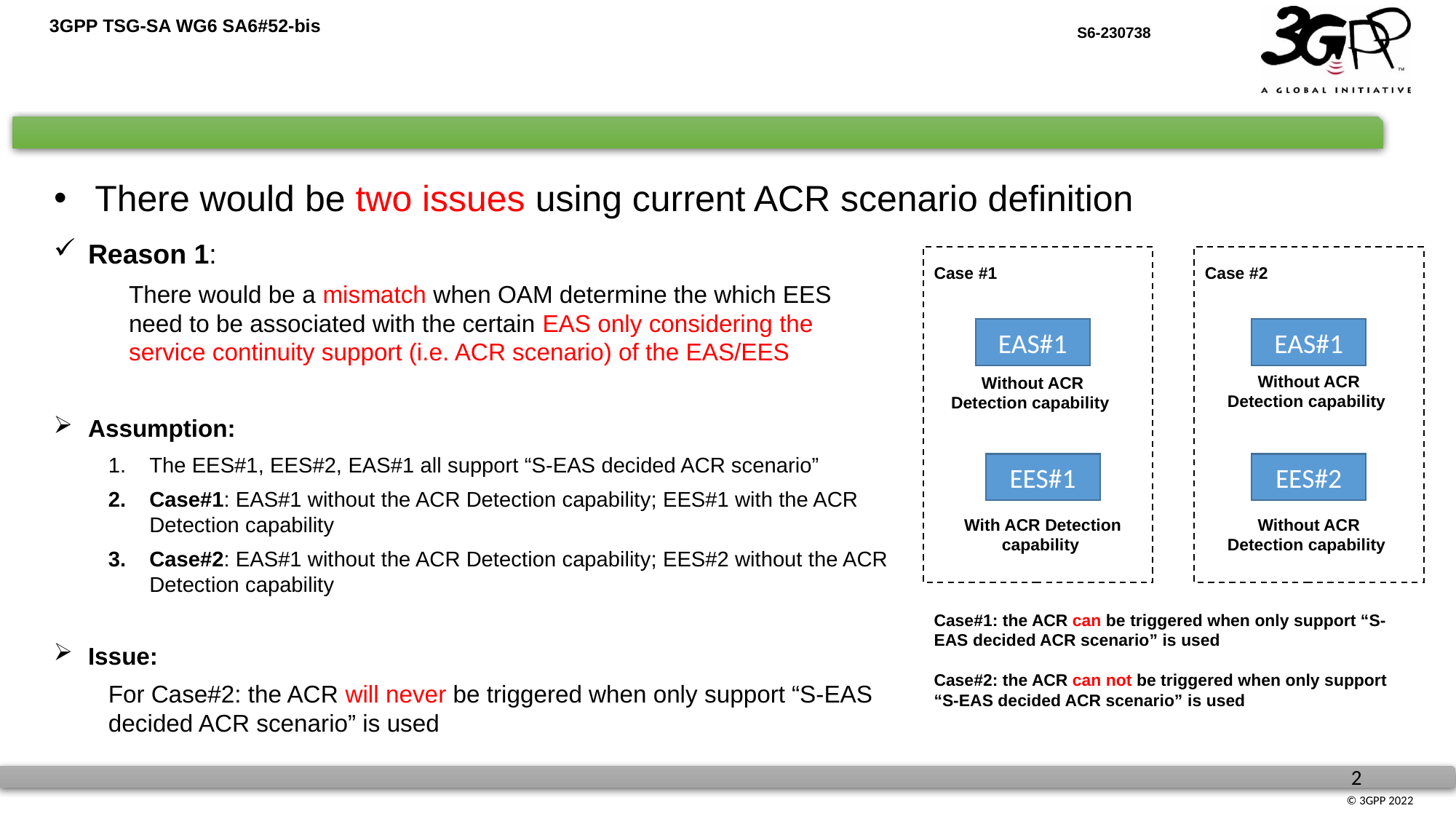

There would be two issues using current ACR scenario definition
Reason 1:
There would be a mismatch when OAM determine the which EES need to be associated with the certain EAS only considering the service continuity support (i.e. ACR scenario) of the EAS/EES

Assumption:
The EES#1, EES#2, EAS#1 all support “S-EAS decided ACR scenario”
Case#1: EAS#1 without the ACR Detection capability; EES#1 with the ACR Detection capability
Case#2: EAS#1 without the ACR Detection capability; EES#2 without the ACR Detection capability

Issue:
For Case#2: the ACR will never be triggered when only support “S-EAS decided ACR scenario” is used

Case #2
Case #1
EAS#1
EAS#1
Without ACR Detection capability
Without ACR Detection capability
EES#1
EES#2
With ACR Detection capability
Without ACR Detection capability
Case#1: the ACR can be triggered when only support “S-EAS decided ACR scenario” is used

Case#2: the ACR can not be triggered when only support “S-EAS decided ACR scenario” is used